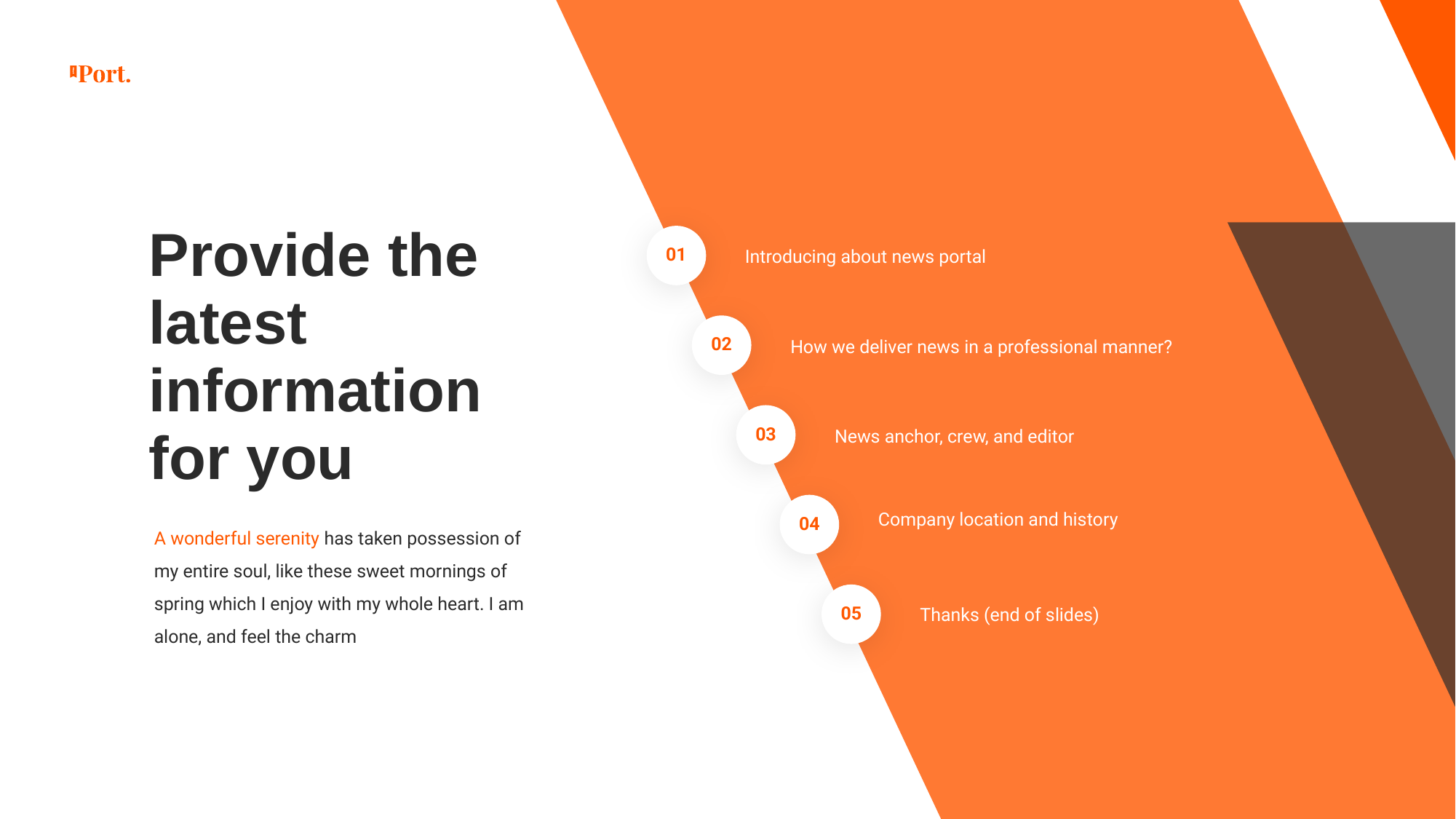

Provide the
latest
information
for you

01
Introducing about news portal

02
How we deliver news in a professional manner?

03
News anchor, crew, and editor

Company location and history
04
A wonderful serenity has taken possession of my entire soul, like these sweet mornings of spring which I enjoy with my whole heart. I am alone, and feel the charm

05
Thanks (end of slides)